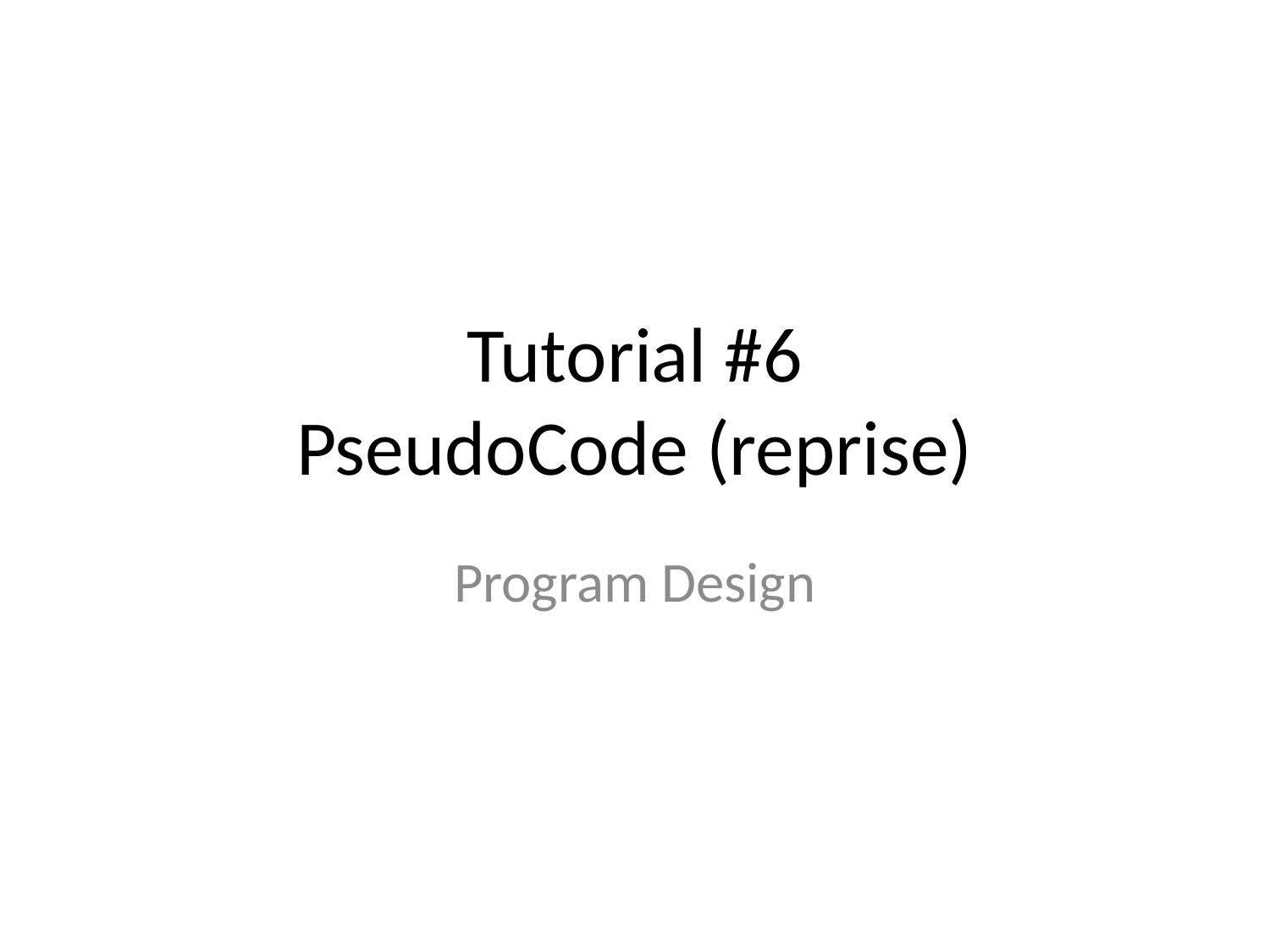

# Tutorial #6 PseudoCode (reprise)
Program Design